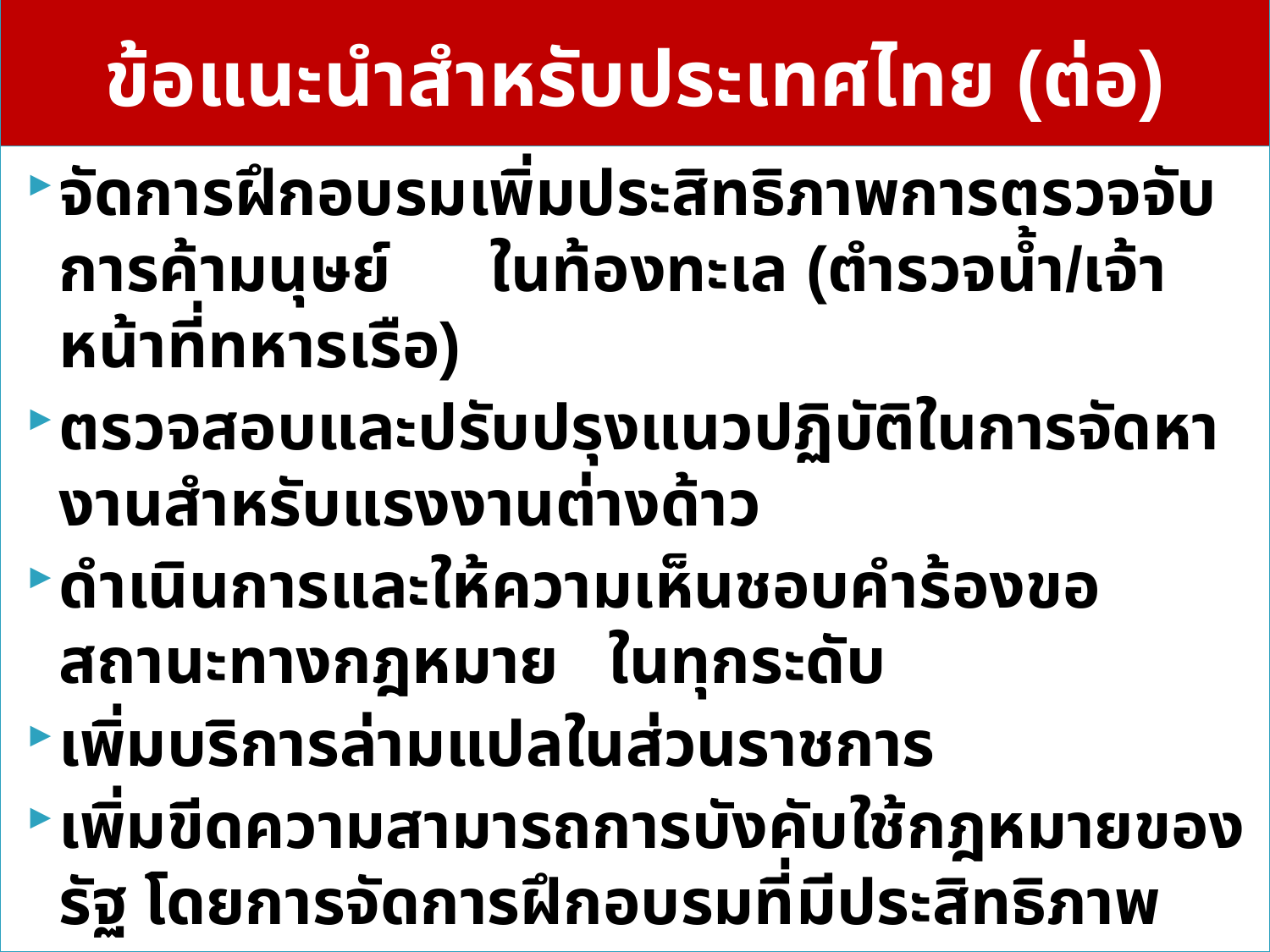

# ข้อแนะนำสำหรับประเทศไทย (ต่อ)
จัดการฝึกอบรมเพิ่มประสิทธิภาพการตรวจจับการค้ามนุษย์      ในท้องทะเล (ตำรวจน้ำ/เจ้าหน้าที่ทหารเรือ)
ตรวจสอบและปรับปรุงแนวปฏิบัติในการจัดหางานสำหรับแรงงานต่างด้าว
ดำเนินการและให้ความเห็นชอบคำร้องขอสถานะทางกฎหมาย   ในทุกระดับ
เพิ่มบริการล่ามแปลในส่วนราชการ
เพิ่มขีดความสามารถการบังคับใช้กฎหมายของรัฐ โดยการจัดการฝึกอบรมที่มีประสิทธิภาพ